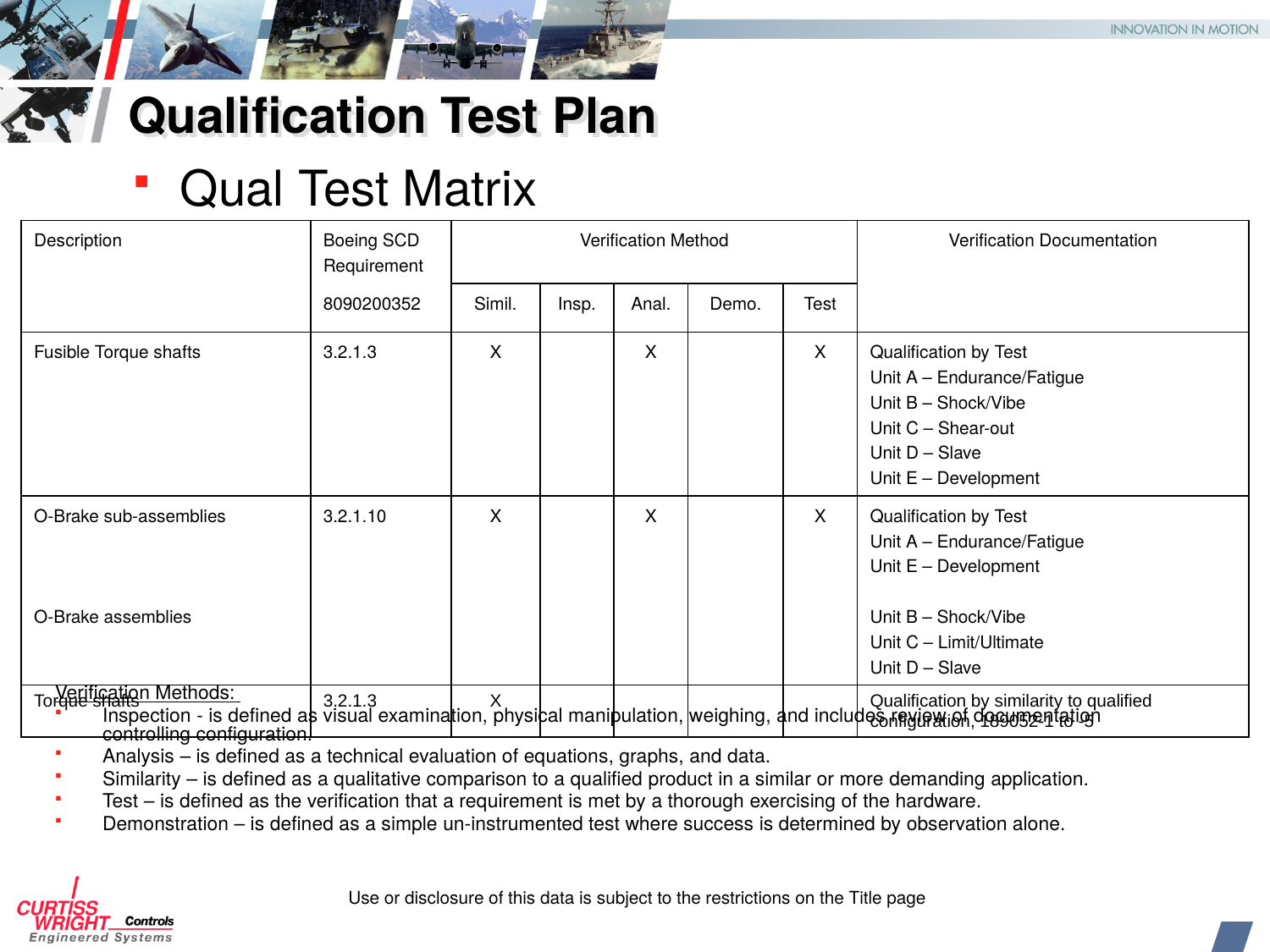

# Qualification Test Plan
Qual Test Matrix
| Description | Boeing SCD Requirement | Verification Method |  |  |  |  | Verification Documentation |
| --- | --- | --- | --- | --- | --- | --- | --- |
|  | 8090200352 | Simil. | Insp. | Anal. | Demo. | Test |  |
| Fusible Torque shafts | 3.2.1.3 | X |  | X |  | X | Qualification by Test Unit A – Endurance/Fatigue Unit B – Shock/Vibe Unit C – Shear-out Unit D – Slave Unit E – Development |
| O-Brake sub-assemblies O-Brake assemblies | 3.2.1.10 | X |  | X |  | X | Qualification by Test Unit A – Endurance/Fatigue Unit E – Development Unit B – Shock/Vibe Unit C – Limit/Ultimate Unit D – Slave |
| Torque shafts | 3.2.1.3 | X |  |  |  |  | Qualification by similarity to qualified configuration, 189052-1 to -5 |
Verification Methods:
Inspection - is defined as visual examination, physical manipulation, weighing, and includes review of documentation controlling configuration.
Analysis – is defined as a technical evaluation of equations, graphs, and data.
Similarity – is defined as a qualitative comparison to a qualified product in a similar or more demanding application.
Test – is defined as the verification that a requirement is met by a thorough exercising of the hardware.
Demonstration – is defined as a simple un-instrumented test where success is determined by observation alone.
22